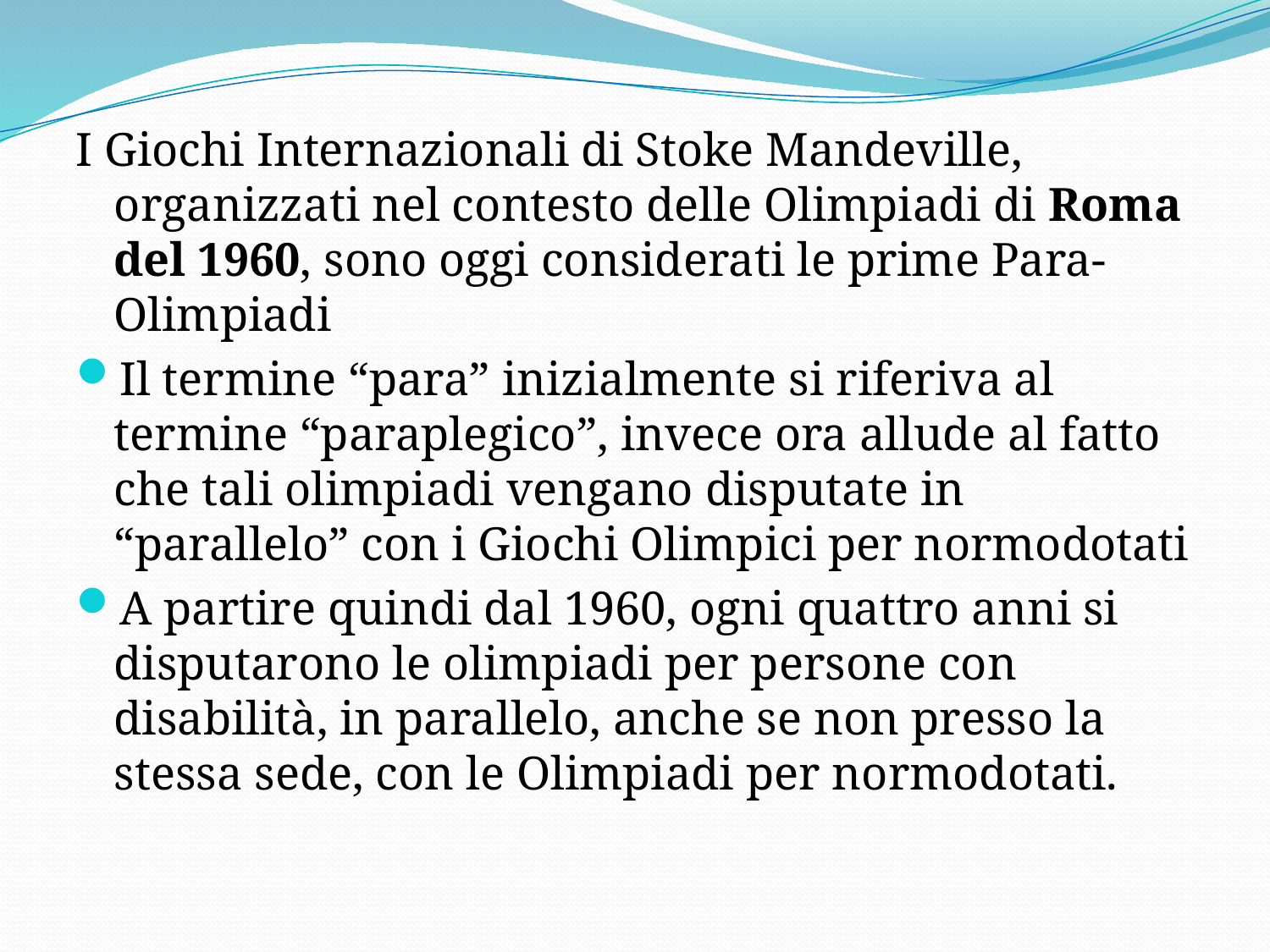

I Giochi Internazionali di Stoke Mandeville, organizzati nel contesto delle Olimpiadi di Roma del 1960, sono oggi considerati le prime Para-Olimpiadi
Il termine “para” inizialmente si riferiva al termine “paraplegico”, invece ora allude al fatto che tali olimpiadi vengano disputate in “parallelo” con i Giochi Olimpici per normodotati
A partire quindi dal 1960, ogni quattro anni si disputarono le olimpiadi per persone con disabilità, in parallelo, anche se non presso la stessa sede, con le Olimpiadi per normodotati.

#